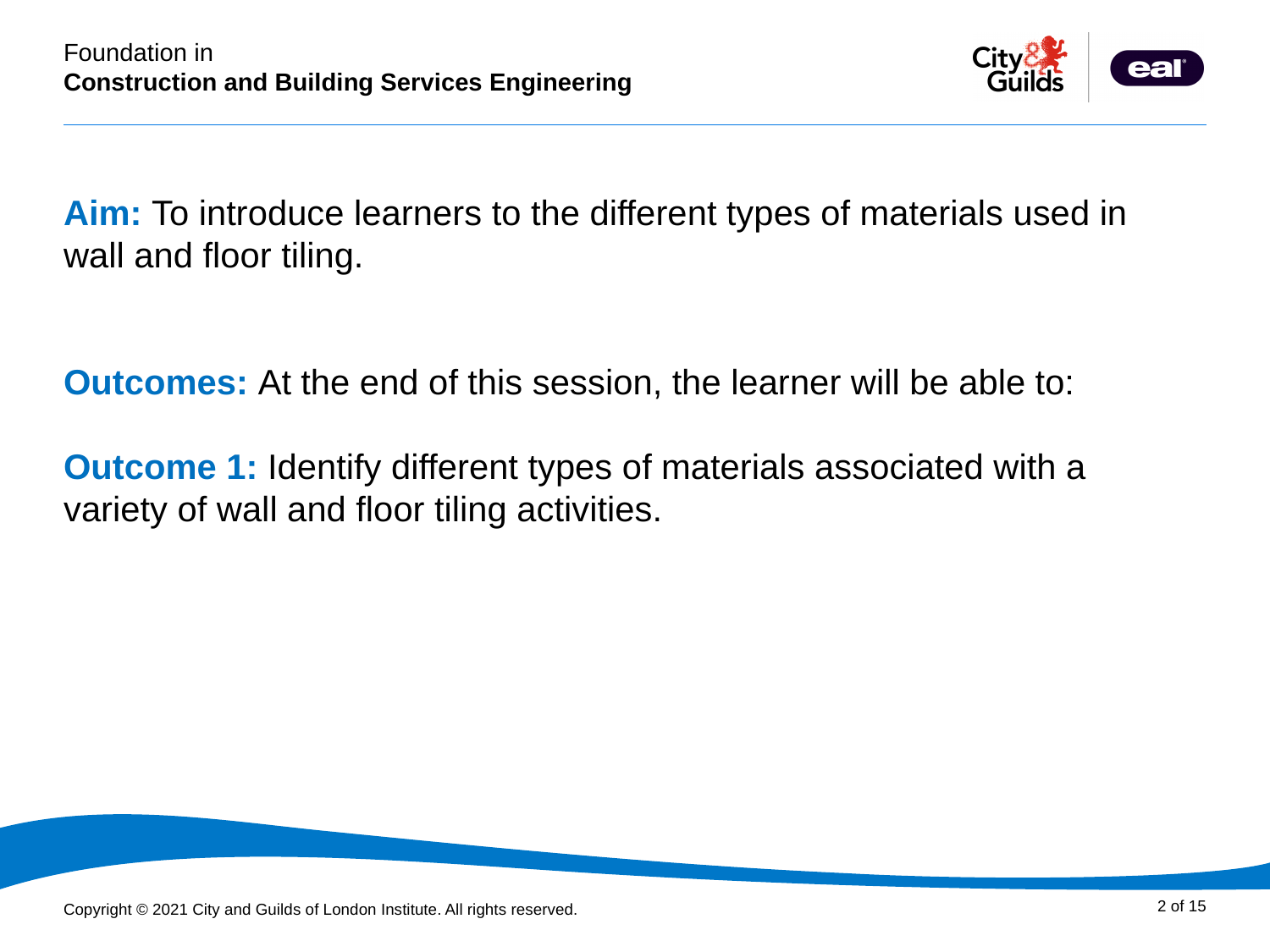

PowerPoint presentation
# Aim: To introduce learners to the different types of materials used in wall and floor tiling.   Outcomes: At the end of this session, the learner will be able to: Outcome 1: Identify different types of materials associated with a variety of wall and floor tiling activities.